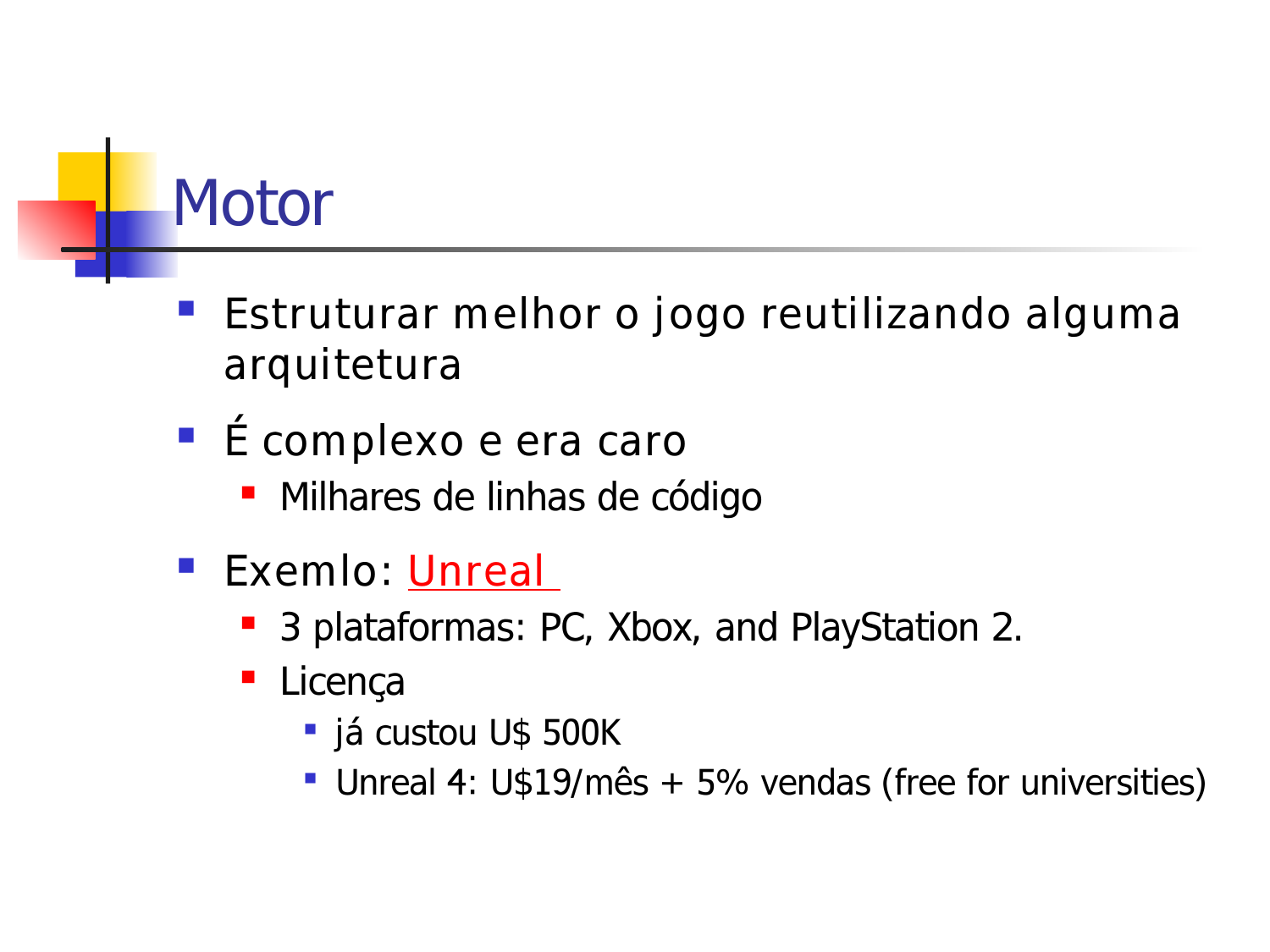

# Motor
Estruturar melhor o jogo reutilizando alguma arquitetura
É complexo e era caro
Milhares de linhas de código
Exemlo: Unreal
3 plataformas: PC, Xbox, and PlayStation 2.
Licença
já custou U$ 500K
Unreal 4: U$19/mês + 5% vendas (free for universities)